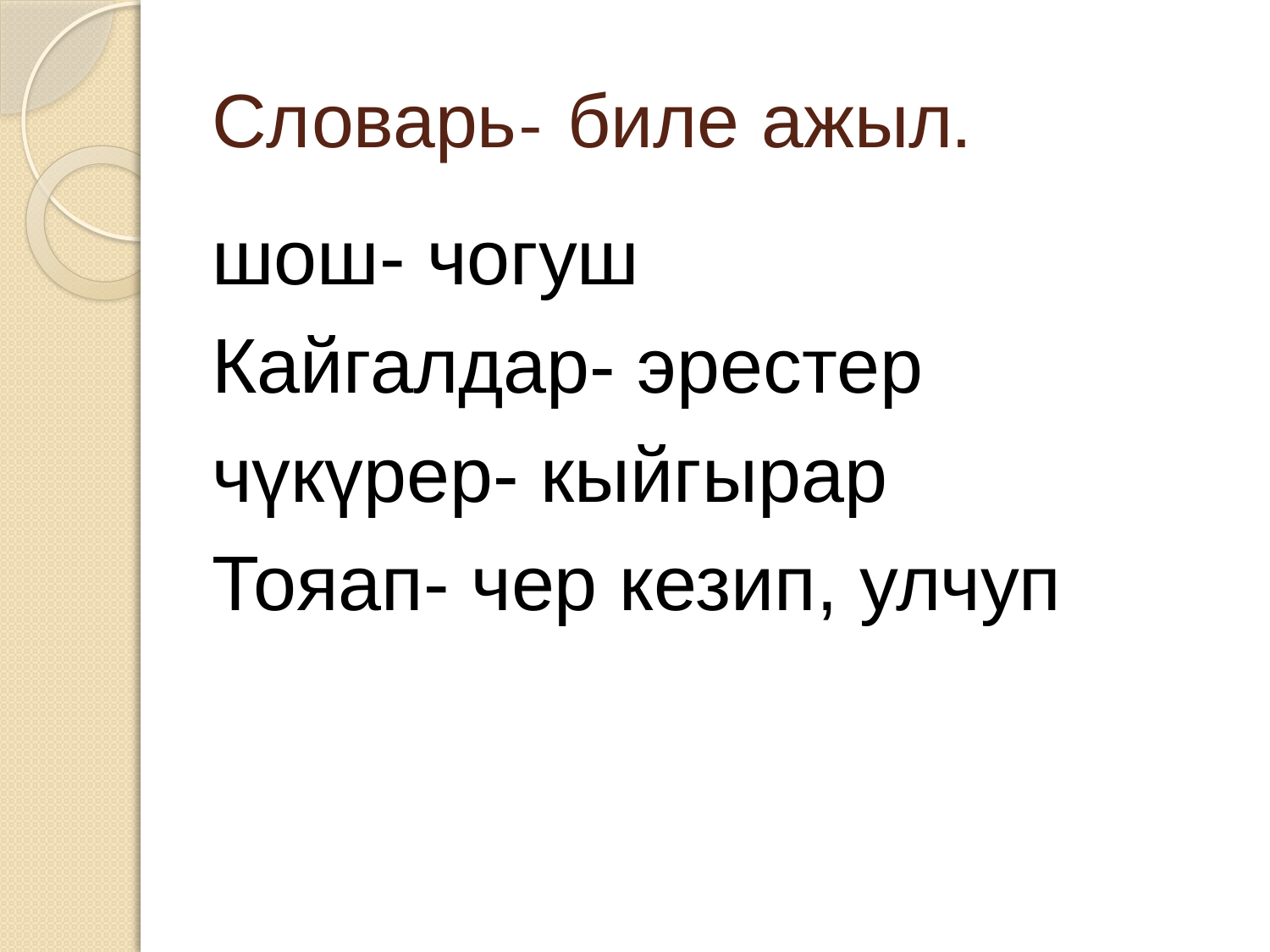

# Словарь- биле ажыл.
шош- чогуш
Кайгалдар- эрестер
чүкүрер- кыйгырар
Тояап- чер кезип, улчуп